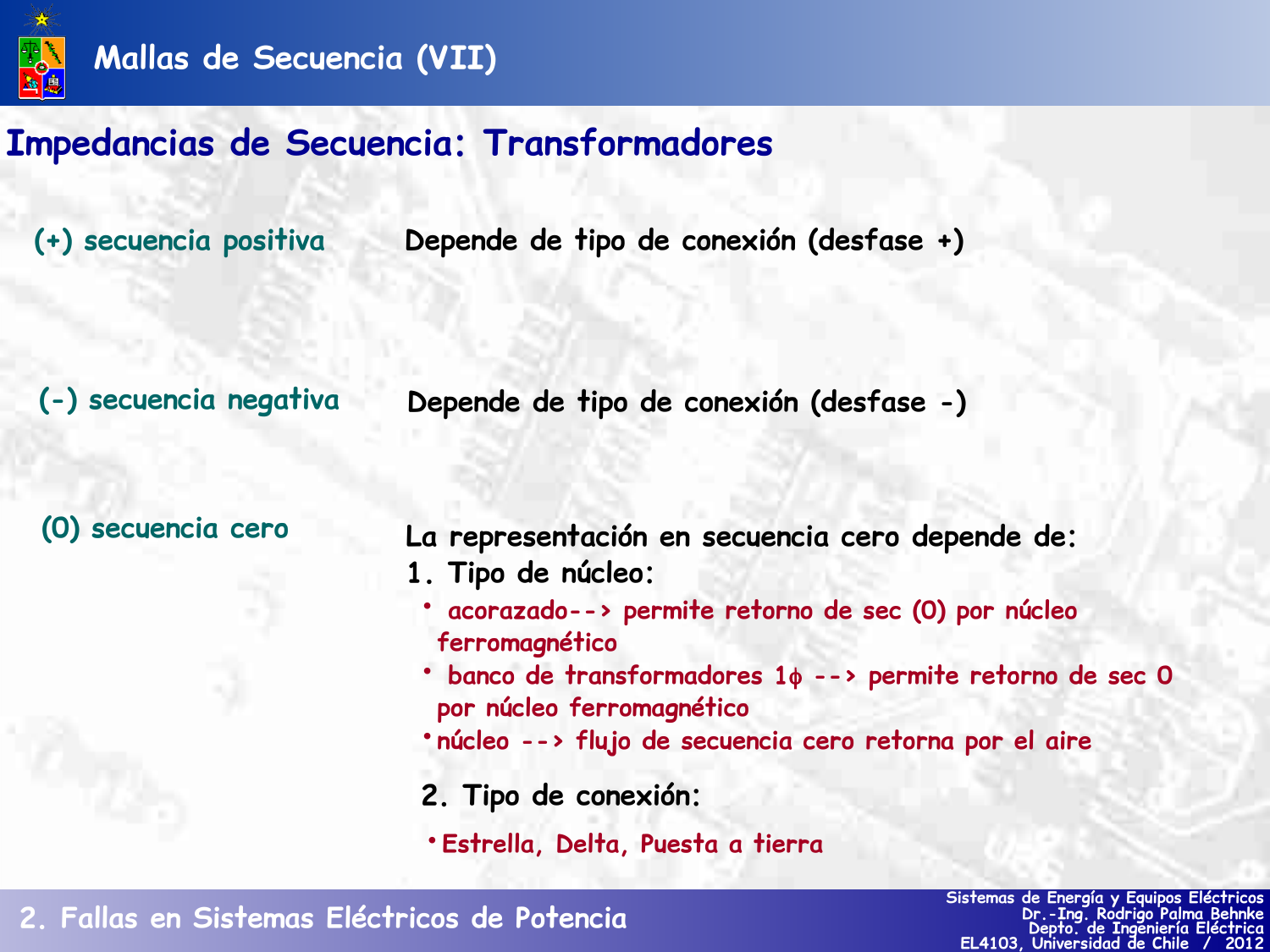

Mallas de Secuencia (VII)
Impedancias de Secuencia: Transformadores

Depende de tipo de conexión (desfase +)
(+) secuencia positiva
(-) secuencia negativa
Depende de tipo de conexión (desfase -)
(0) secuencia cero
La representación en secuencia cero depende de:
1. Tipo de núcleo:
 acorazado--> permite retorno de sec (0) por núcleo ferromagnético
 banco de transformadores 1φ --> permite retorno de sec 0 por núcleo ferromagnético
núcleo --> flujo de secuencia cero retorna por el aire
2. Tipo de conexión:
Estrella, Delta, Puesta a tierra
2. Fallas en Sistemas Eléctricos de Potencia